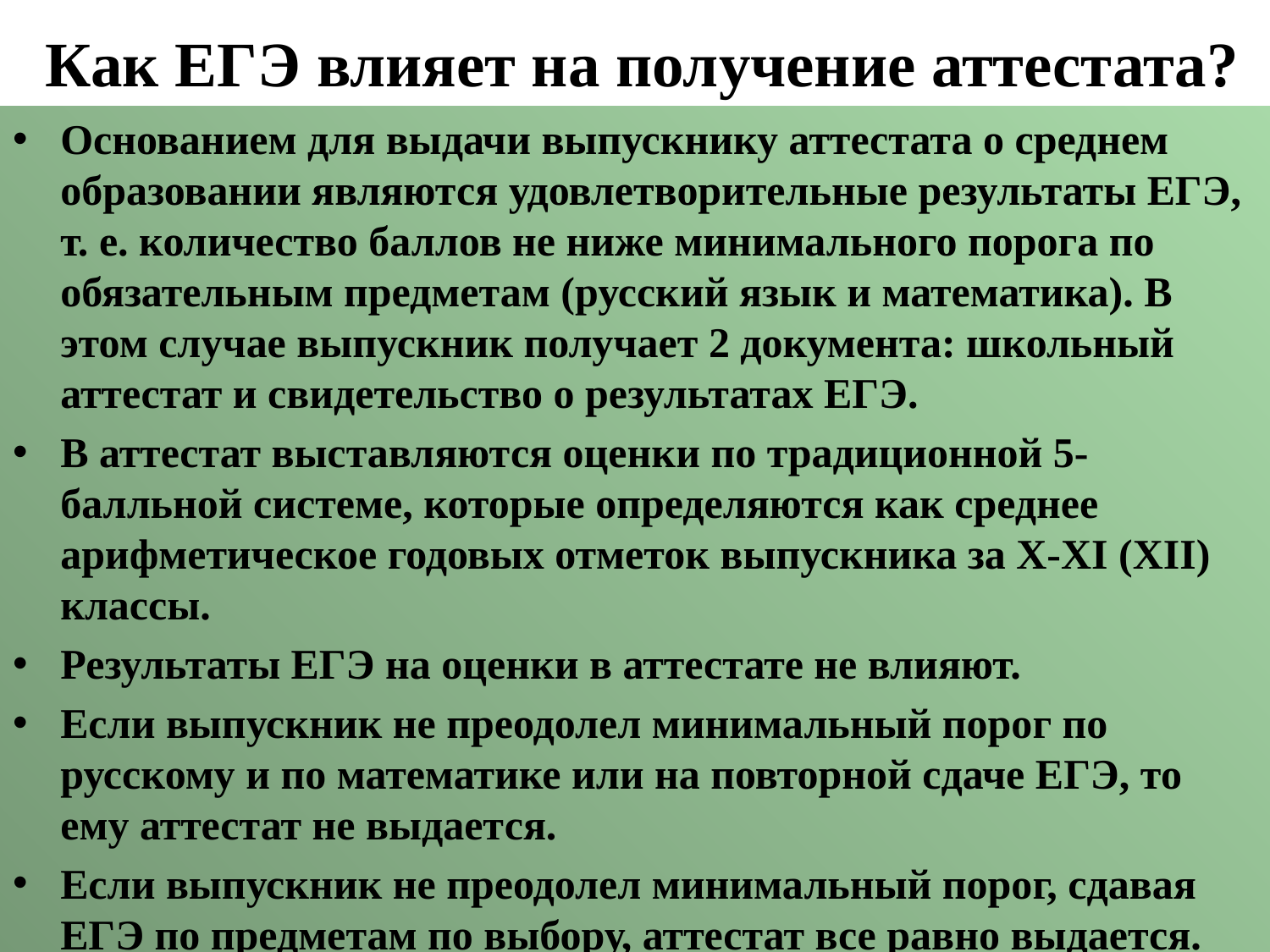

# Как ЕГЭ влияет на получение аттестата?
Основанием для выдачи выпускнику аттестата о среднем образовании являются удовлетворительные результаты ЕГЭ, т. е. количество баллов не ниже минимального порога по обязательным предметам (русский язык и математика). В этом случае выпускник получает 2 документа: школьный аттестат и свидетельство о результатах ЕГЭ.
В аттестат выставляются оценки по традиционной 5-балльной системе, которые определяются как среднее арифметическое годовых отметок выпускника за X-XI (XII) классы.
Результаты ЕГЭ на оценки в аттестате не влияют.
Если выпускник не преодолел минимальный порог по русскому и по математике или на повторной сдаче ЕГЭ, то ему аттестат не выдается.
Если выпускник не преодолел минимальный порог, сдавая ЕГЭ по предметам по выбору, аттестат все равно выдается.